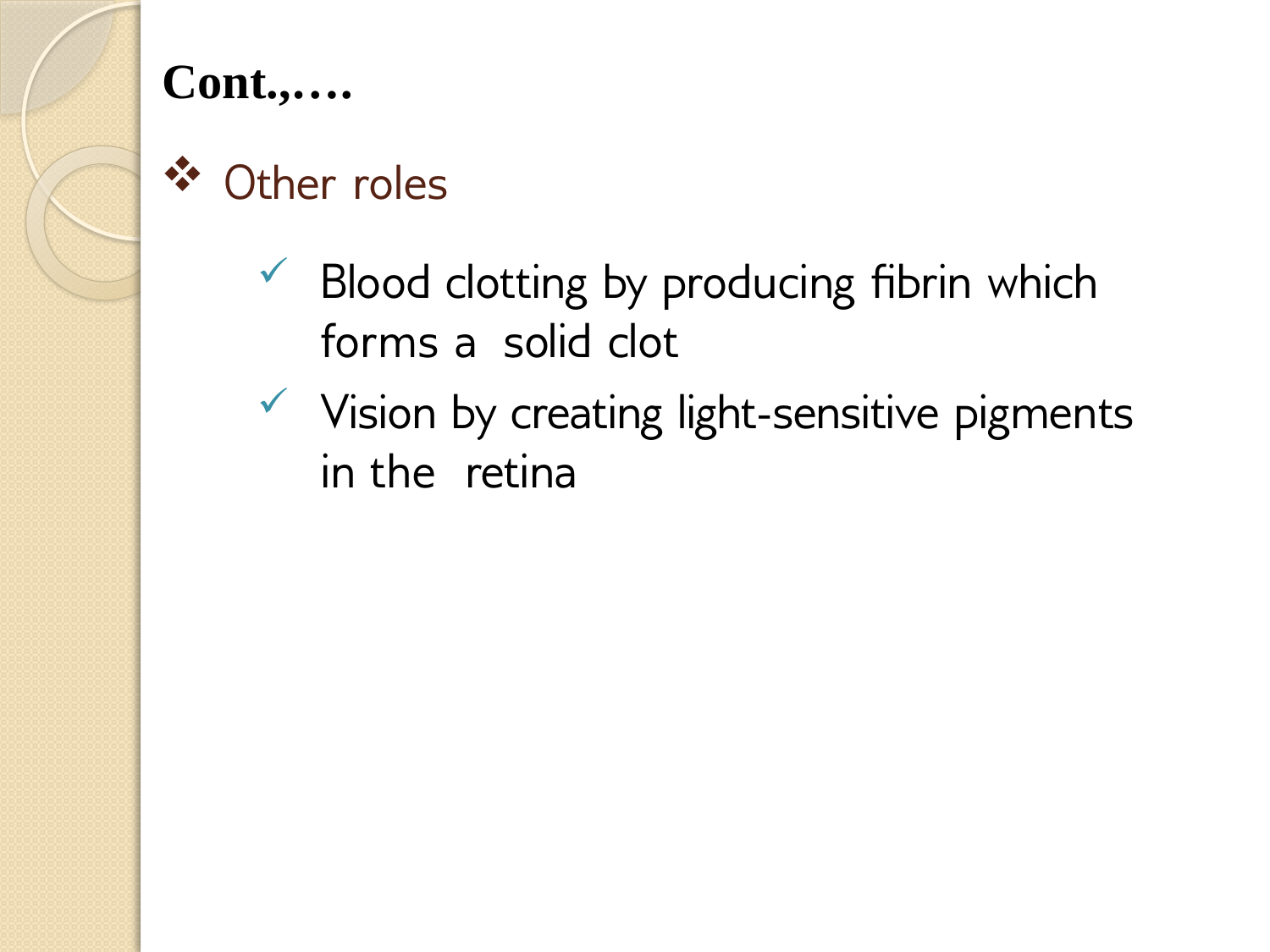

Cont.,….
# Other roles
Blood clotting by producing fibrin which forms a  solid clot
Vision by creating light-sensitive pigments in the  retina